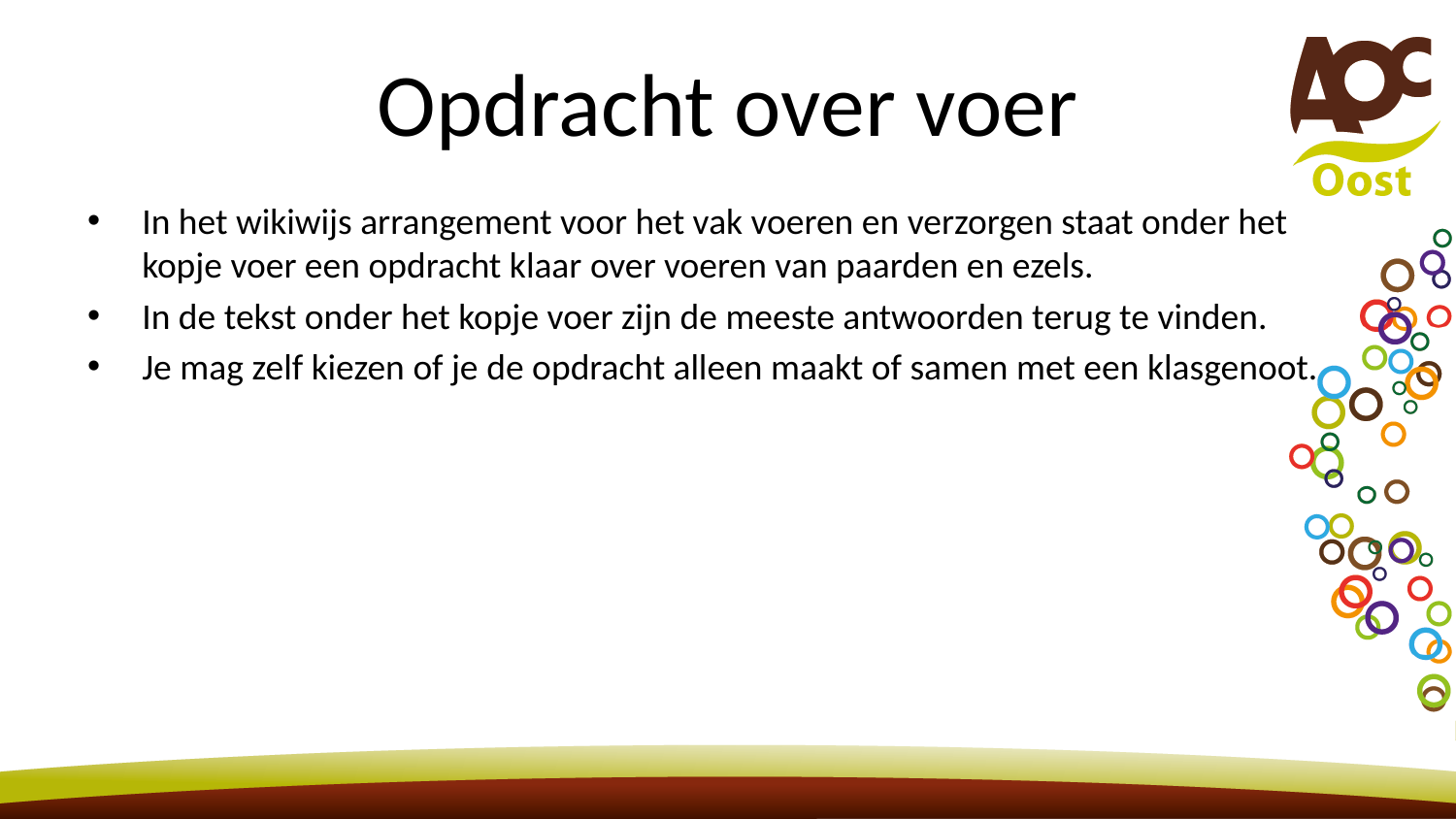

# Opdracht over voer
In het wikiwijs arrangement voor het vak voeren en verzorgen staat onder het kopje voer een opdracht klaar over voeren van paarden en ezels.
In de tekst onder het kopje voer zijn de meeste antwoorden terug te vinden.
Je mag zelf kiezen of je de opdracht alleen maakt of samen met een klasgenoot.